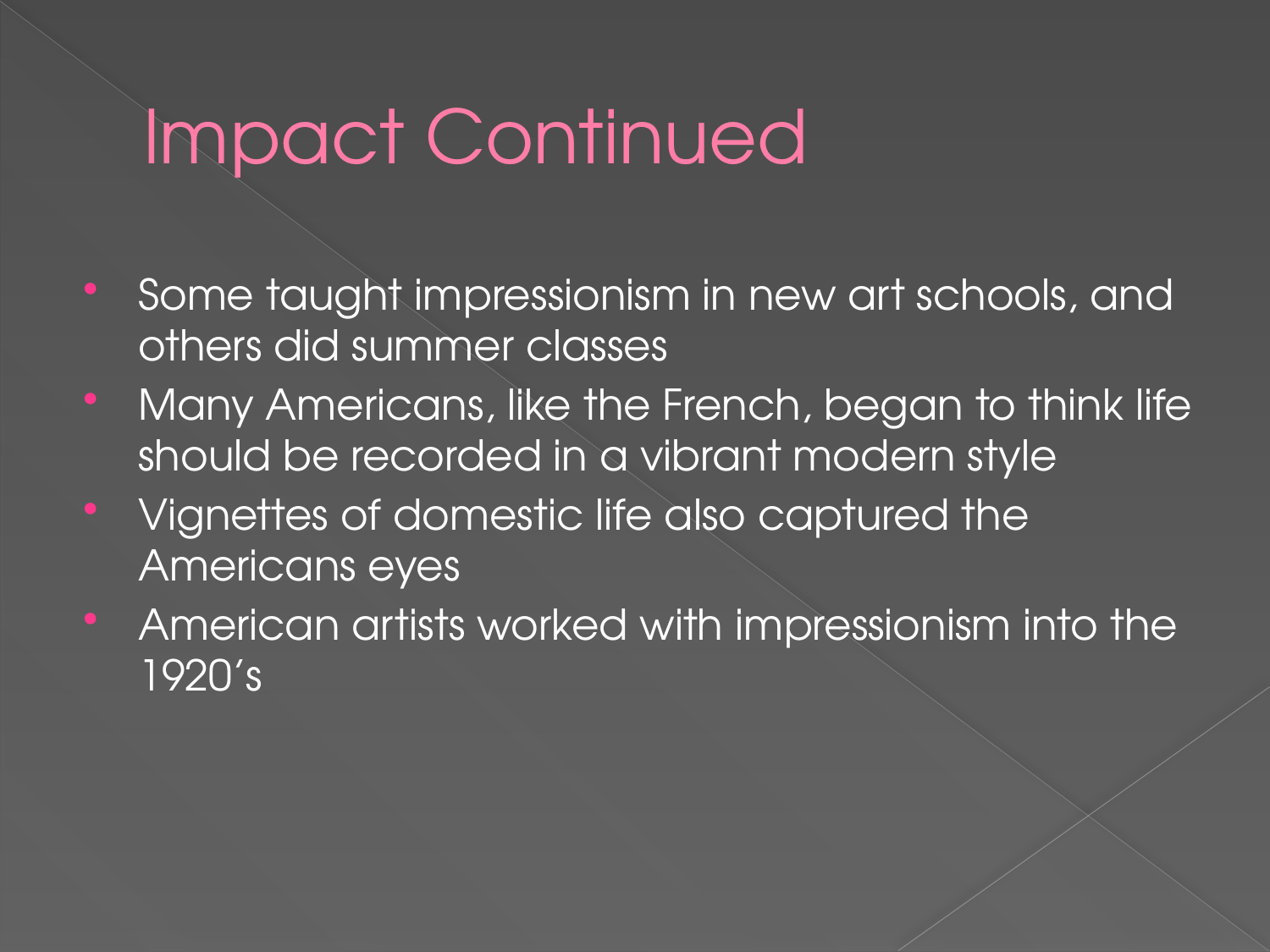

# Impact Continued
Some taught impressionism in new art schools, and others did summer classes
Many Americans, like the French, began to think life should be recorded in a vibrant modern style
Vignettes of domestic life also captured the Americans eyes
American artists worked with impressionism into the 1920’s